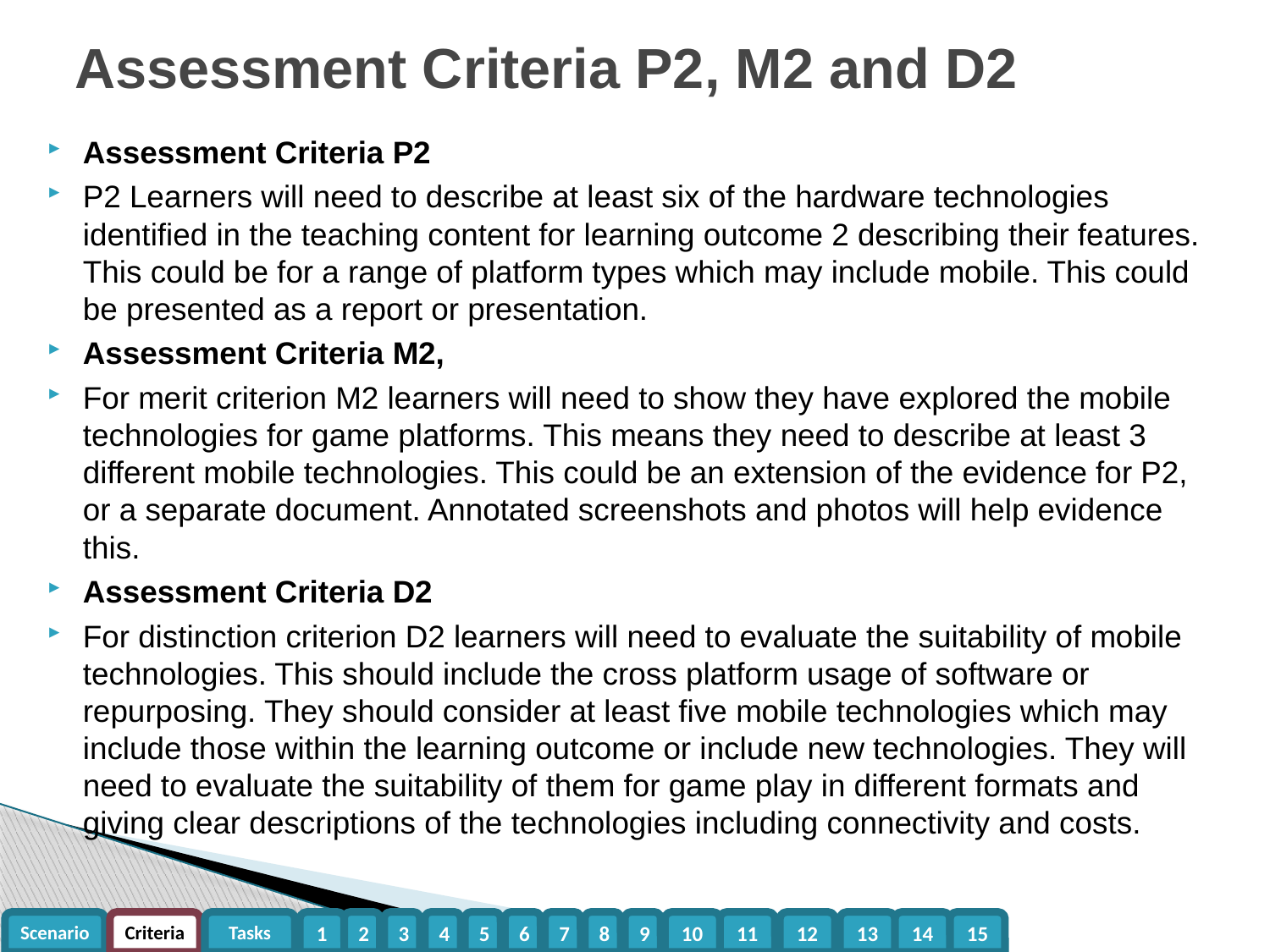

# Assessment Criteria P2, M2 and D2
Assessment Criteria P2
P2 Learners will need to describe at least six of the hardware technologies identified in the teaching content for learning outcome 2 describing their features. This could be for a range of platform types which may include mobile. This could be presented as a report or presentation.
Assessment Criteria M2,
For merit criterion M2 learners will need to show they have explored the mobile technologies for game platforms. This means they need to describe at least 3 different mobile technologies. This could be an extension of the evidence for P2, or a separate document. Annotated screenshots and photos will help evidence this.
Assessment Criteria D2
For distinction criterion D2 learners will need to evaluate the suitability of mobile technologies. This should include the cross platform usage of software or repurposing. They should consider at least five mobile technologies which may include those within the learning outcome or include new technologies. They will need to evaluate the suitability of them for game play in different formats and giving clear descriptions of the technologies including connectivity and costs.